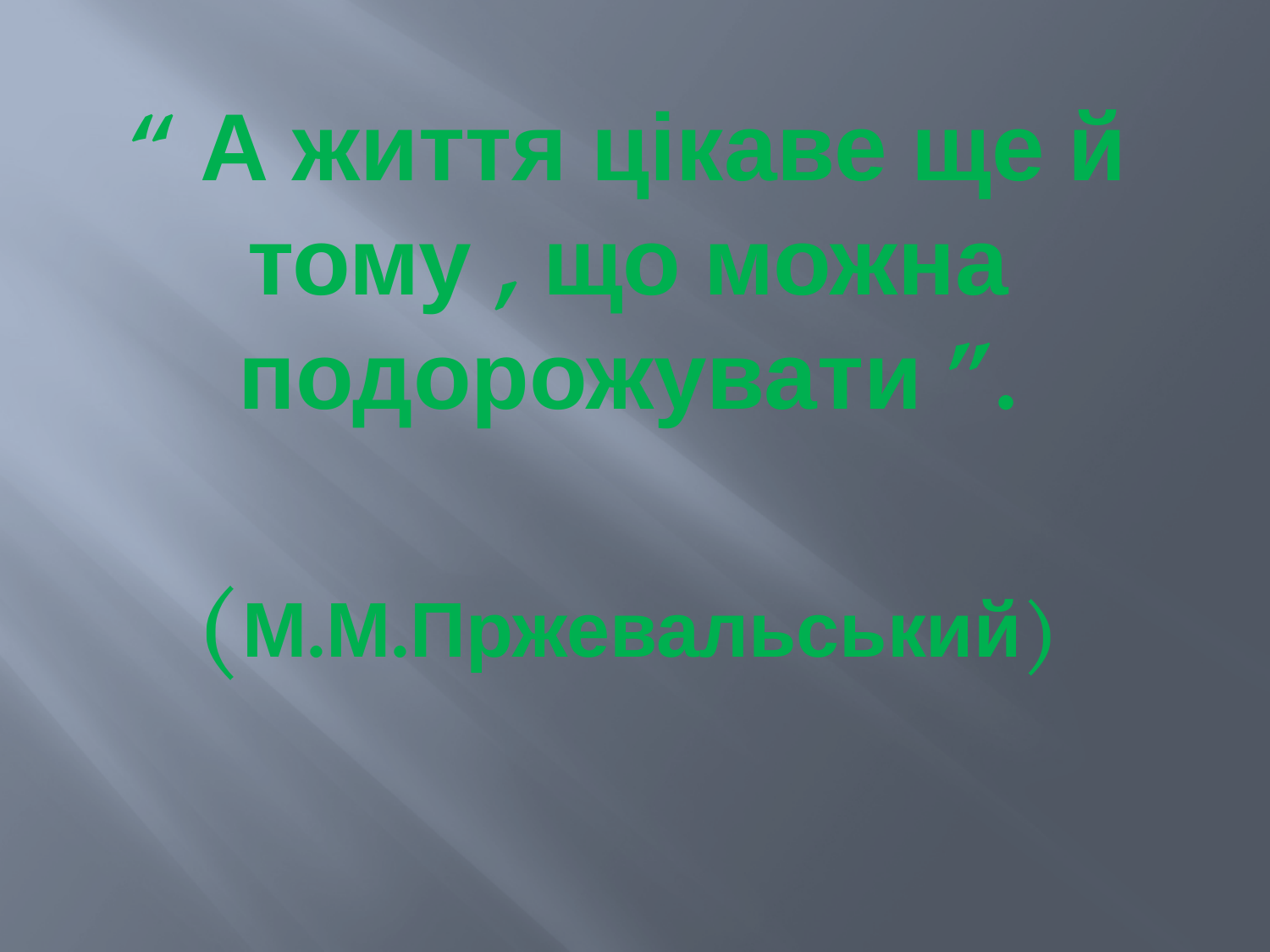

“ А життя цікаве ще й тому , що можна подорожувати ”.
                                               (М.М.Пржевальський)